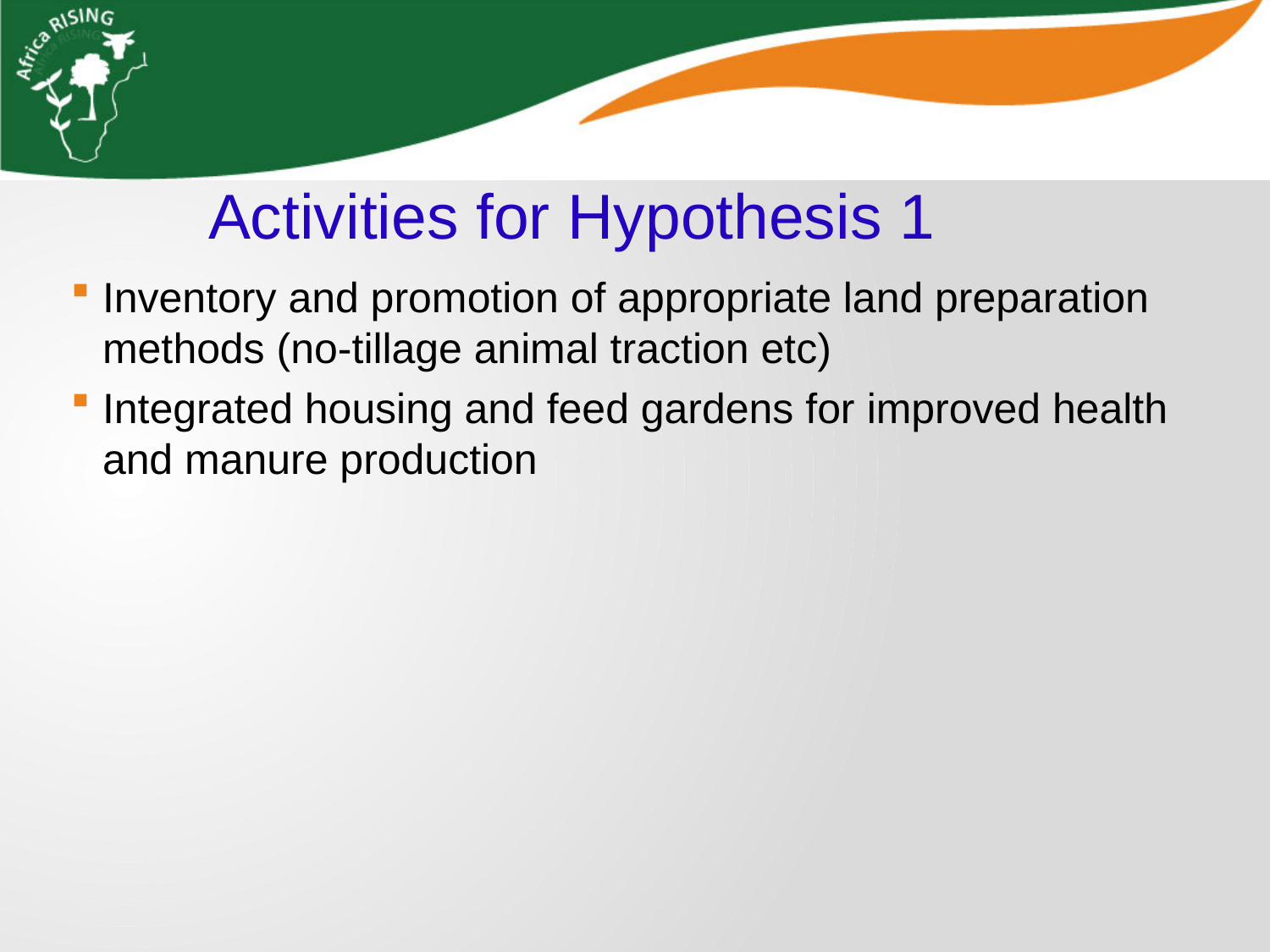

Activities for Hypothesis 1
Inventory and promotion of appropriate land preparation methods (no-tillage animal traction etc)
Integrated housing and feed gardens for improved health and manure production